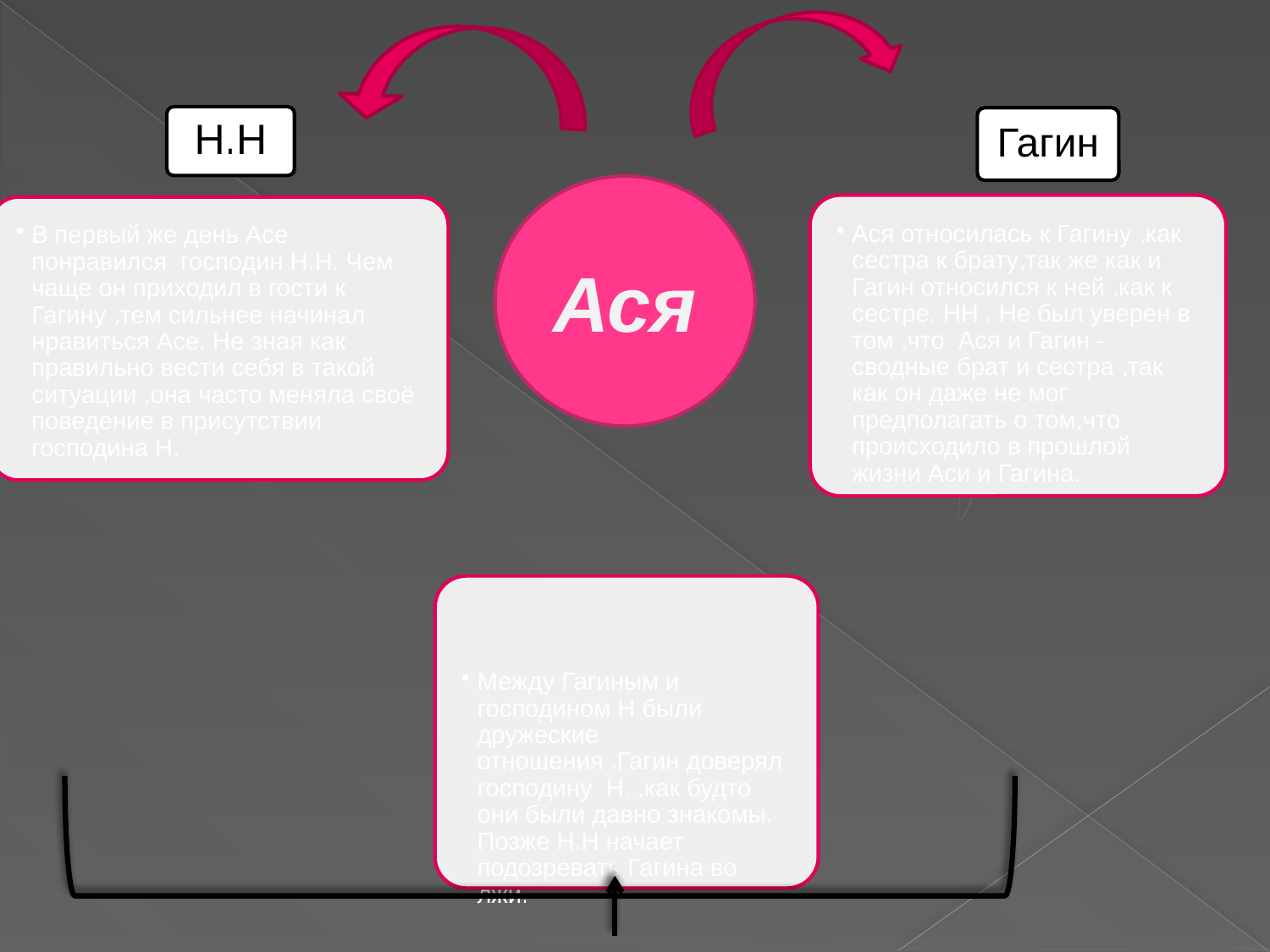

В первый же день Асе понравился  господин Н.Н. Чем чаще он приходил в гости к Гагину ,тем сильнее начинал нравиться Асе. Не зная как правильно вести себя в такой ситуации ,она часто меняла своё поведение в присутствии господина Н.
Н.Н
Между Гагиным и господином Н были дружеские отношения .Гагин доверял господину  Н. ,как будто они были давно знакомы. Позже Н.Н начает подозревать Гагина во лжи.
Ася
Ася относилась к Гагину ,как сестра к брату,так же как и Гагин относился к ней ,как к сестре. НН . Не был уверен в том ,что  Ася и Гагин - сводные брат и сестра ,так как он даже не мог предполагать о том,что происходило в прошлой жизни Аси и Гагина.

Гагин

Ася

#